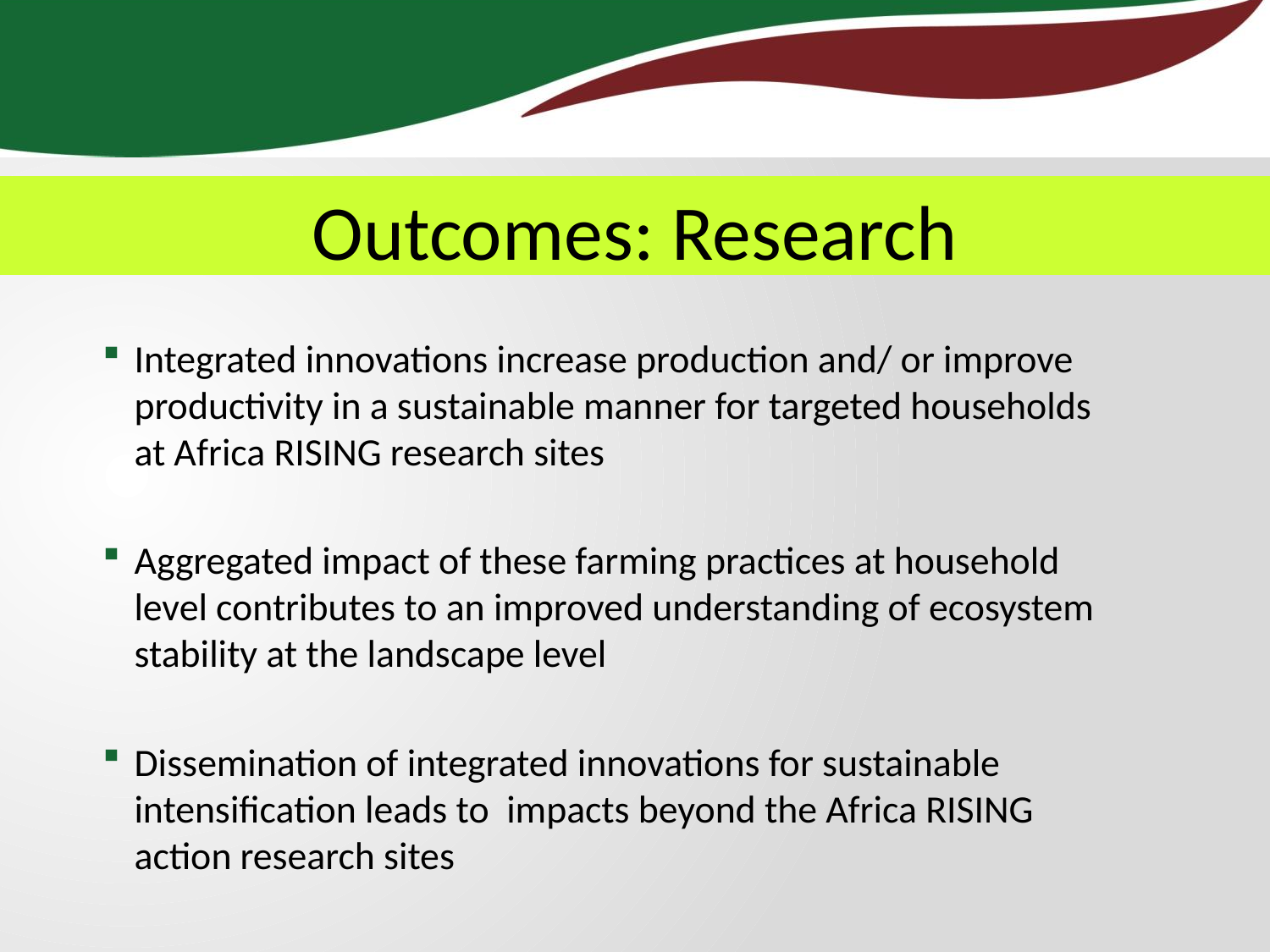

Outcomes: Research
Integrated innovations increase production and/ or improve productivity in a sustainable manner for targeted households at Africa RISING research sites

Aggregated impact of these farming practices at household level contributes to an improved understanding of ecosystem stability at the landscape level

Dissemination of integrated innovations for sustainable intensification leads to  impacts beyond the Africa RISING action research sites